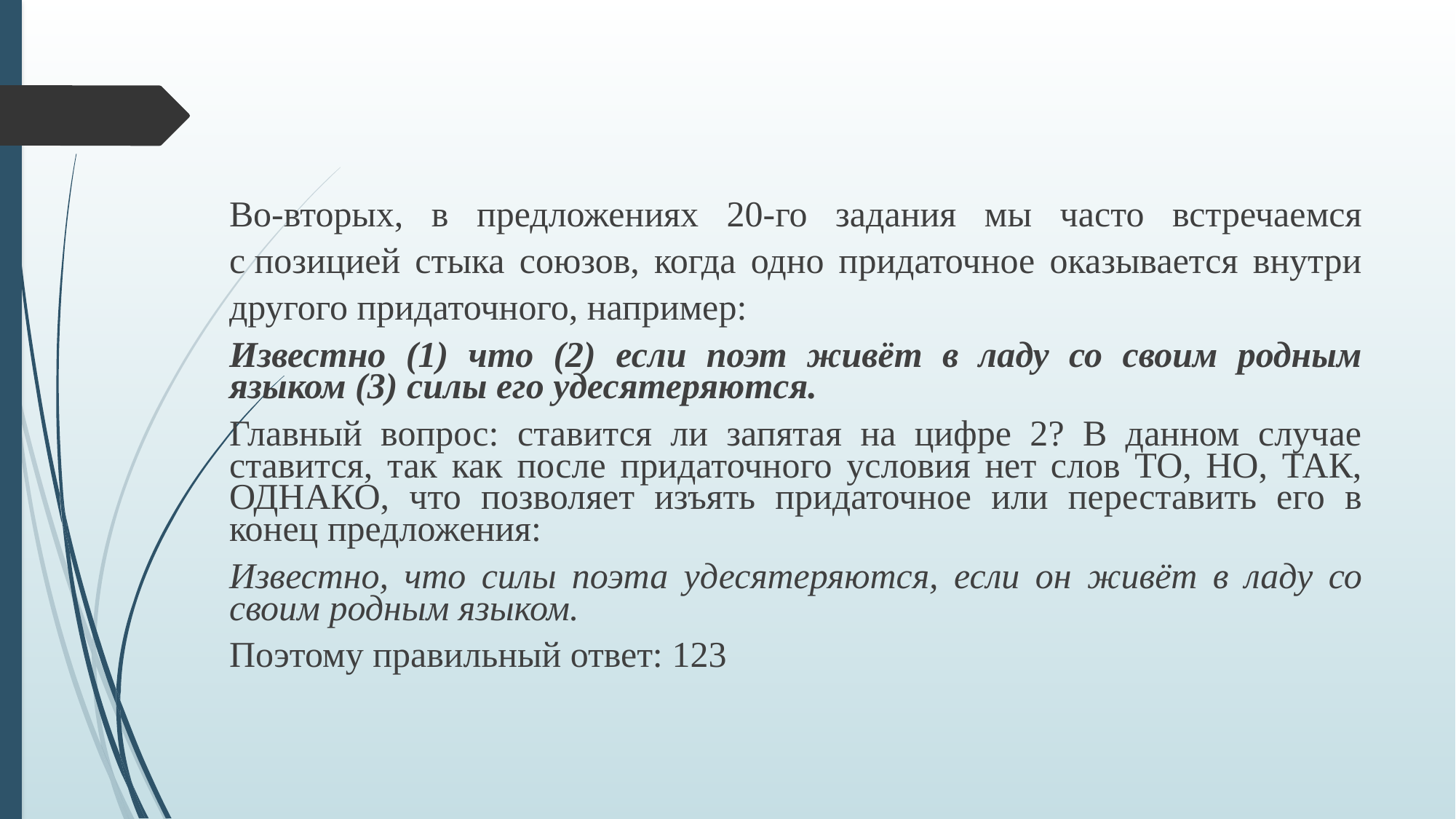

Во-вторых, в предложениях 20-го задания мы часто встречаемся с позицией стыка союзов, когда одно придаточное оказывается внутри другого придаточного, например:
Известно (1) что (2) если поэт живёт в ладу со своим родным языком (3) силы его удесятеряются.
Главный вопрос: ставится ли запятая на цифре 2? В данном случае ставится, так как после придаточного условия нет слов ТО, НО, ТАК, ОДНАКО, что позволяет изъять придаточное или переставить его в конец предложения:
Известно, что силы поэта удесятеряются, если он живёт в ладу со своим родным языком.
Поэтому правильный ответ: 123